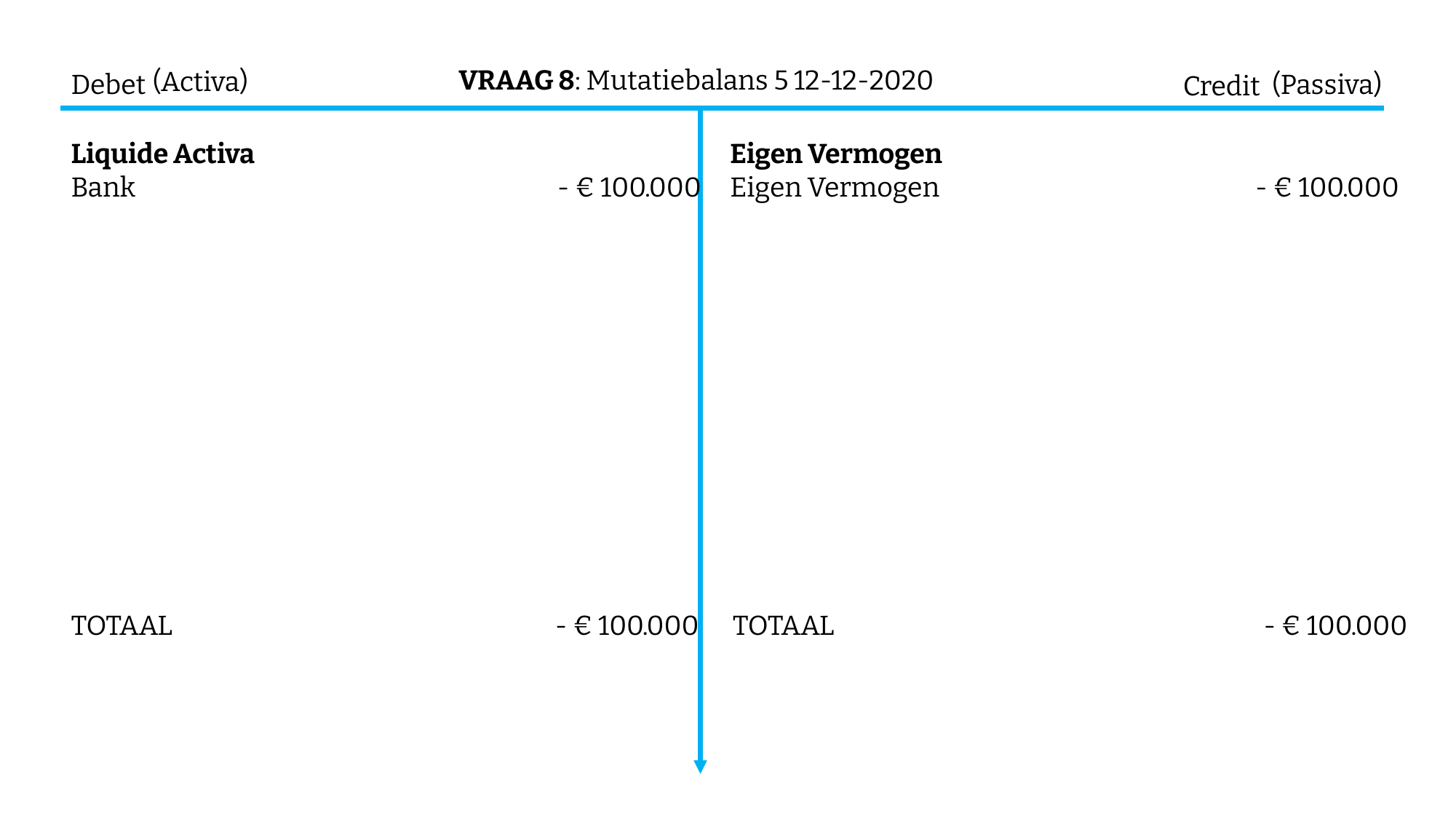

VRAAG 8: Mutatiebalans 5 12-12-2020
(Activa)
Debet
(Passiva)
Credit
Liquide Activa
Eigen Vermogen
Bank
- € 100.000
Eigen Vermogen
- € 100.000
TOTAAL
- € 100.000
TOTAAL
- € 100.000